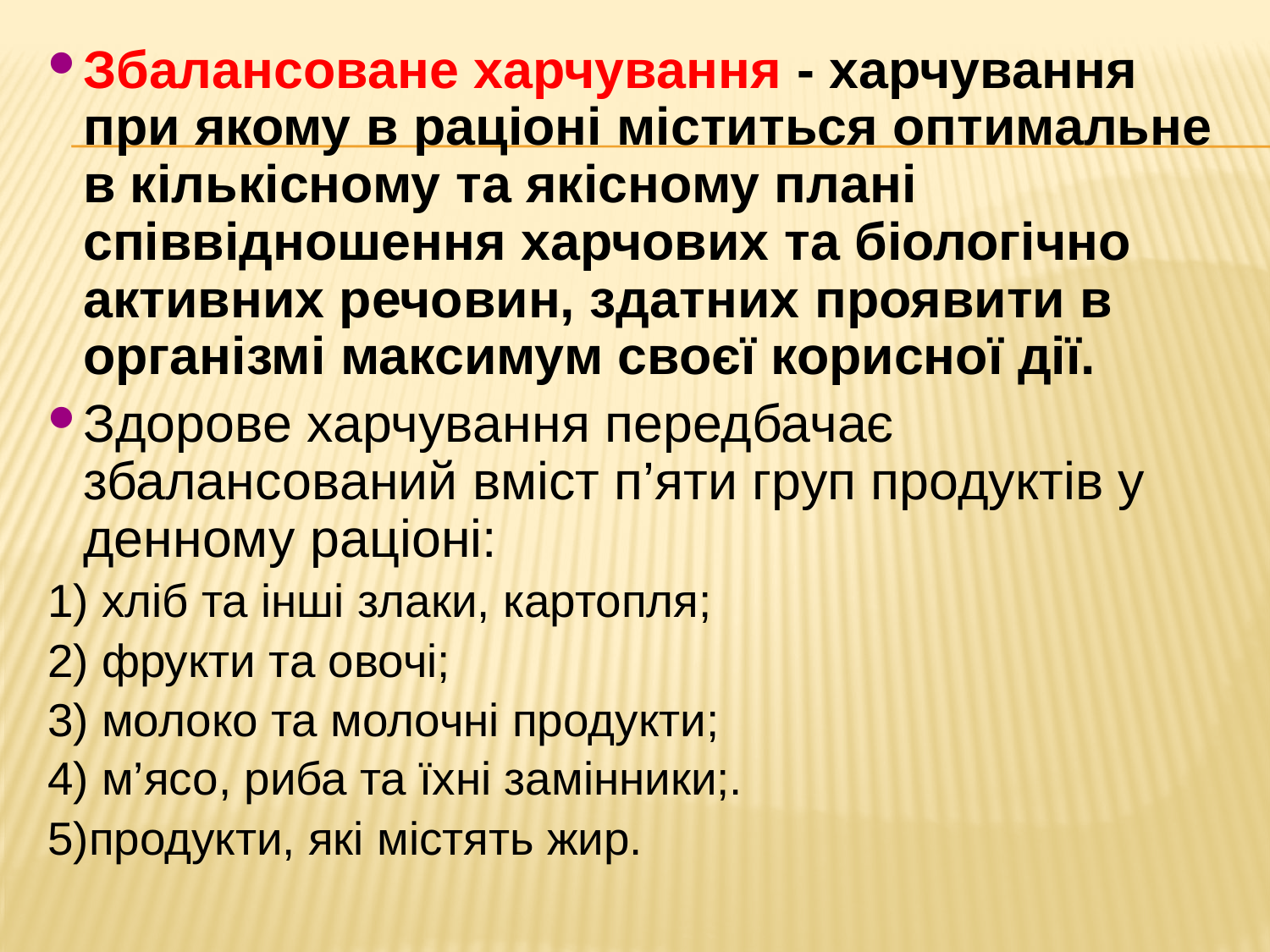

Збалансоване харчування - харчування при якому в раціоні міститься оптимальне в кількісному та якісному плані співвідношення харчових та біологічно активних речовин, здатних проявити в організмі максимум своєї корисної дії.
Здорове харчування передбачає збалансований вміст п’яти груп продуктів у денному раціоні:
1) хліб та інші злаки, картопля;
2) фрукти та овочі;
3) молоко та молочні продукти;
4) м’ясо, риба та їхні замінники;.
5)продукти, які містять жир.